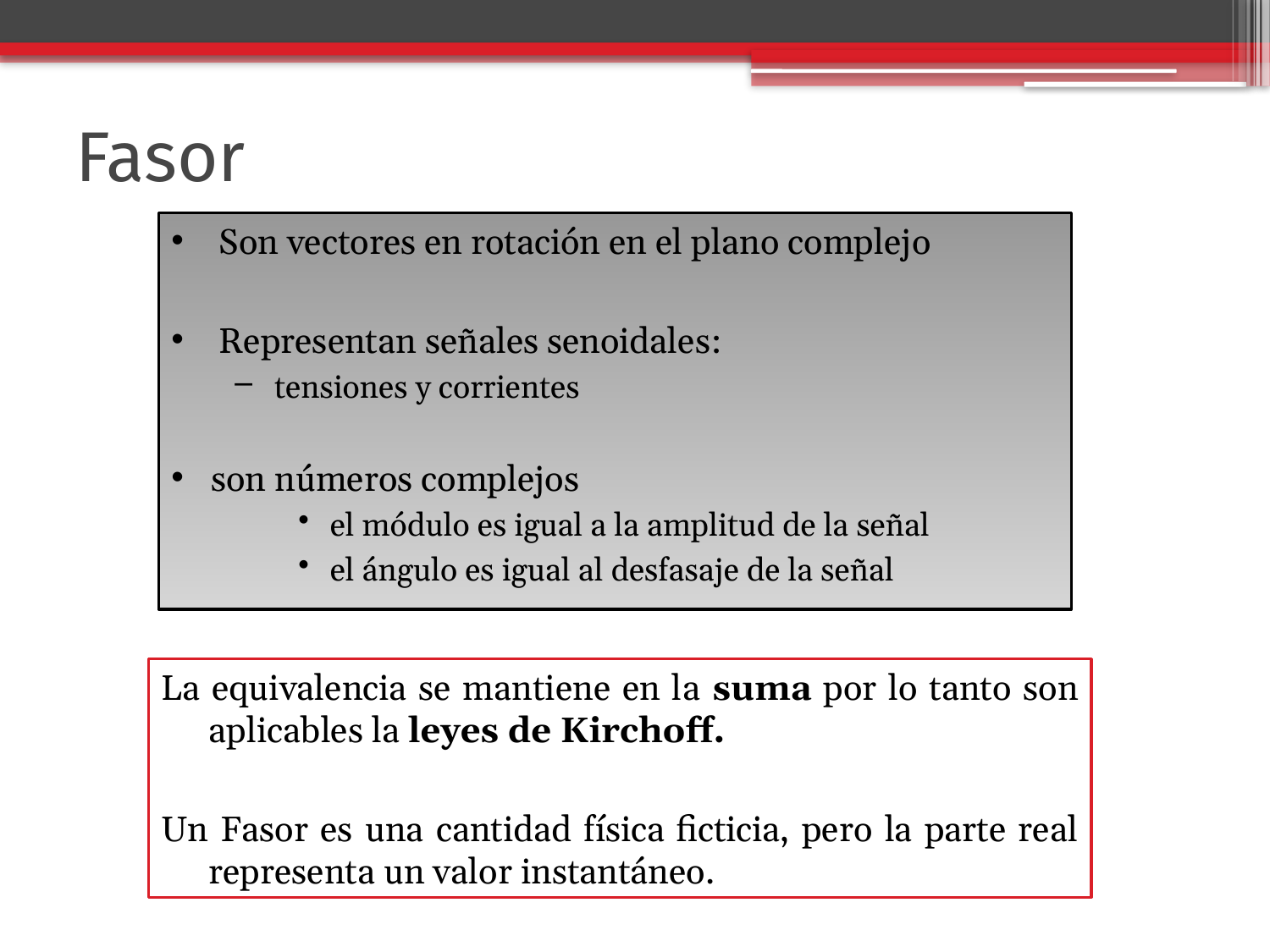

# Fasor
Son vectores en rotación en el plano complejo

Representan señales senoidales:
tensiones y corrientes

son números complejos
el módulo es igual a la amplitud de la señal
el ángulo es igual al desfasaje de la señal
La equivalencia se mantiene en la suma por lo tanto son aplicables la leyes de Kirchoff.

Un Fasor es una cantidad física ficticia, pero la parte real representa un valor instantáneo.